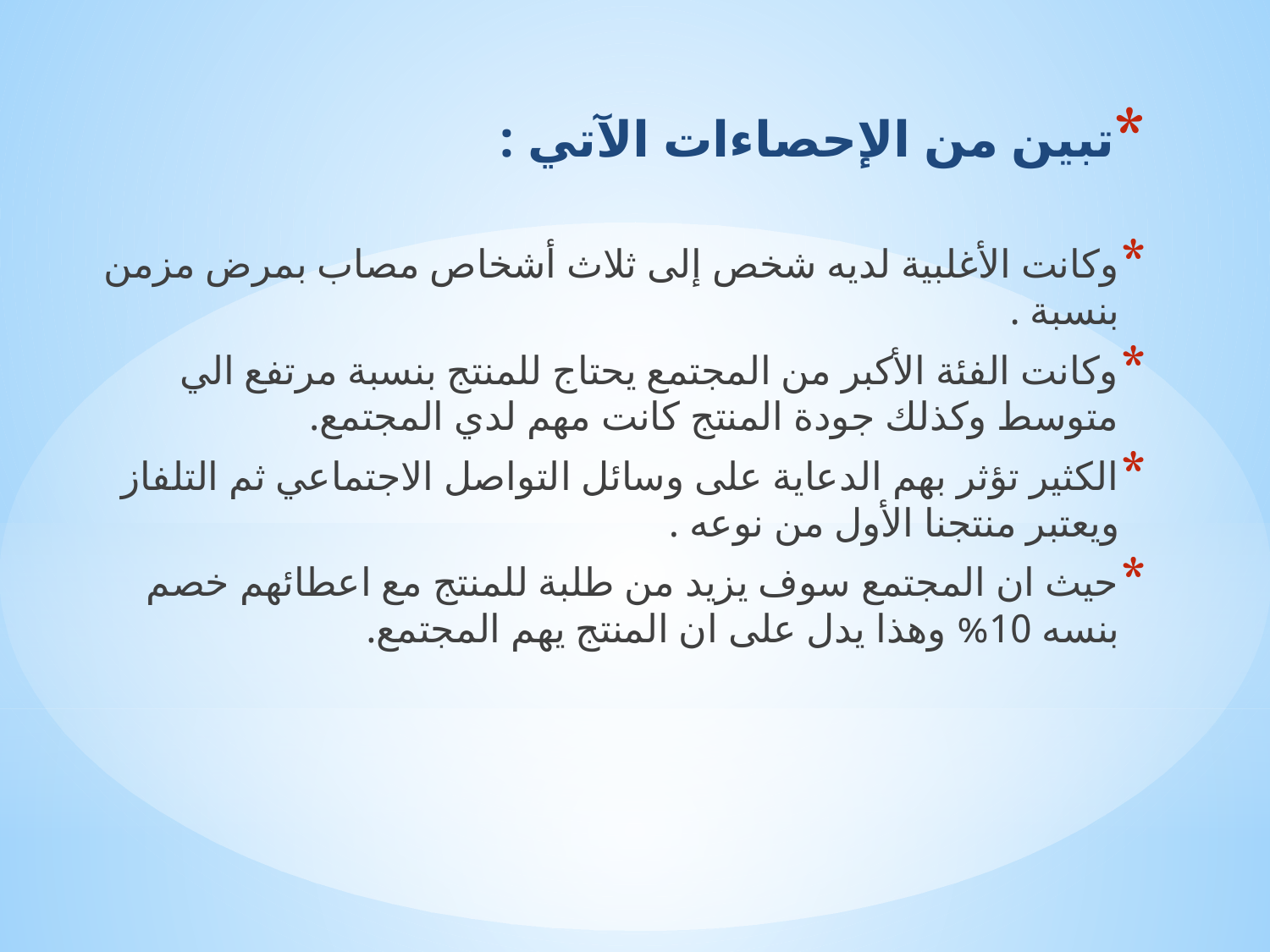

تبين من الإحصاءات الآتي :

وكانت الأغلبية لديه شخص إلى ثلاث أشخاص مصاب بمرض مزمن بنسبة .
وكانت الفئة الأكبر من المجتمع يحتاج للمنتج بنسبة مرتفع الي متوسط وكذلك جودة المنتج كانت مهم لدي المجتمع.
الكثير تؤثر بهم الدعاية على وسائل التواصل الاجتماعي ثم التلفاز ويعتبر منتجنا الأول من نوعه .
حيث ان المجتمع سوف يزيد من طلبة للمنتج مع اعطائهم خصم بنسه 10% وهذا يدل على ان المنتج يهم المجتمع.